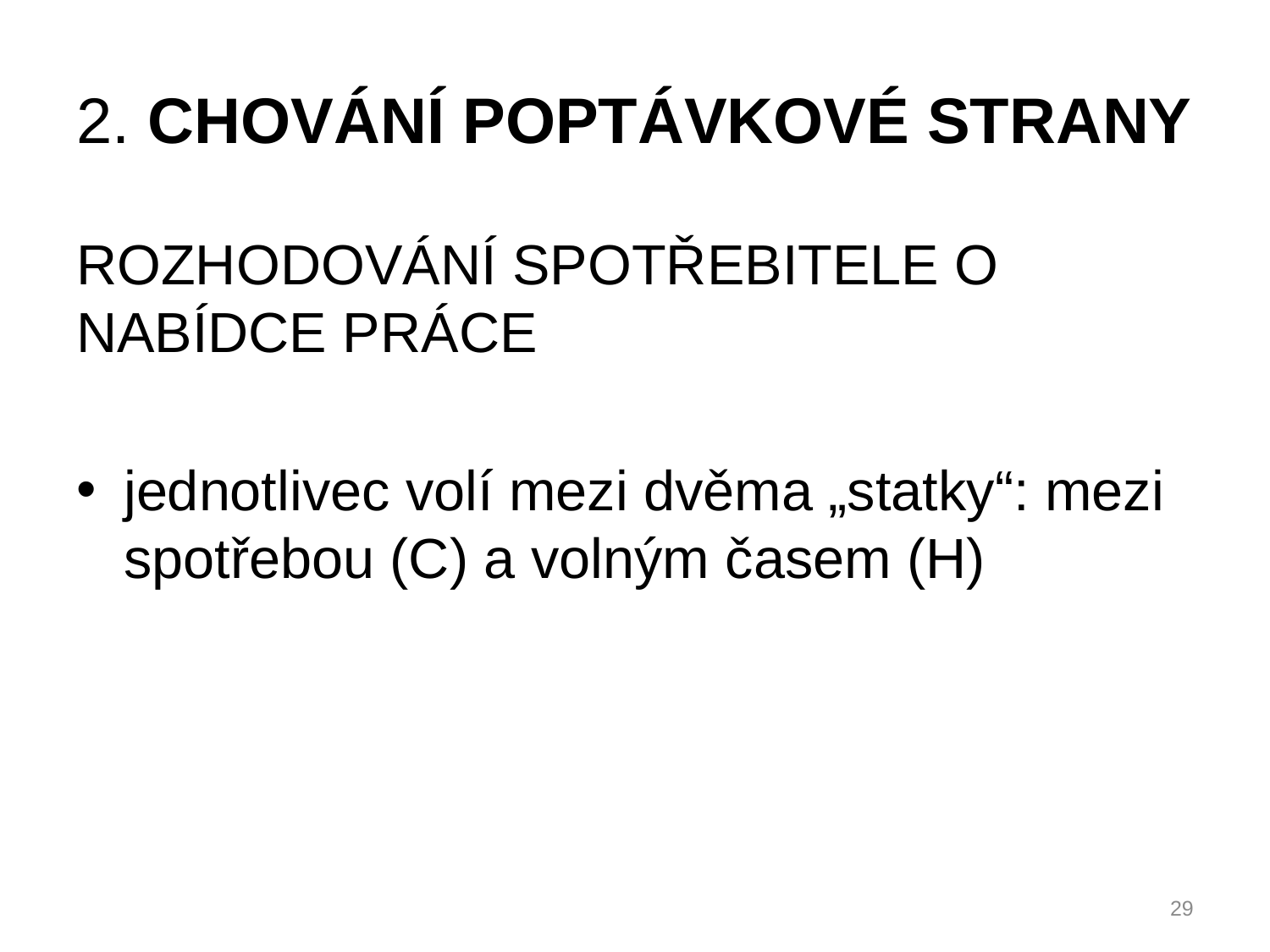

# 2. chování poptávkové strany
ROZHODOVÁNÍ SPOTŘEBITELE O NABÍDCE PRÁCE

jednotlivec volí mezi dvěma „statky“: mezi spotřebou (C) a volným časem (H)

29